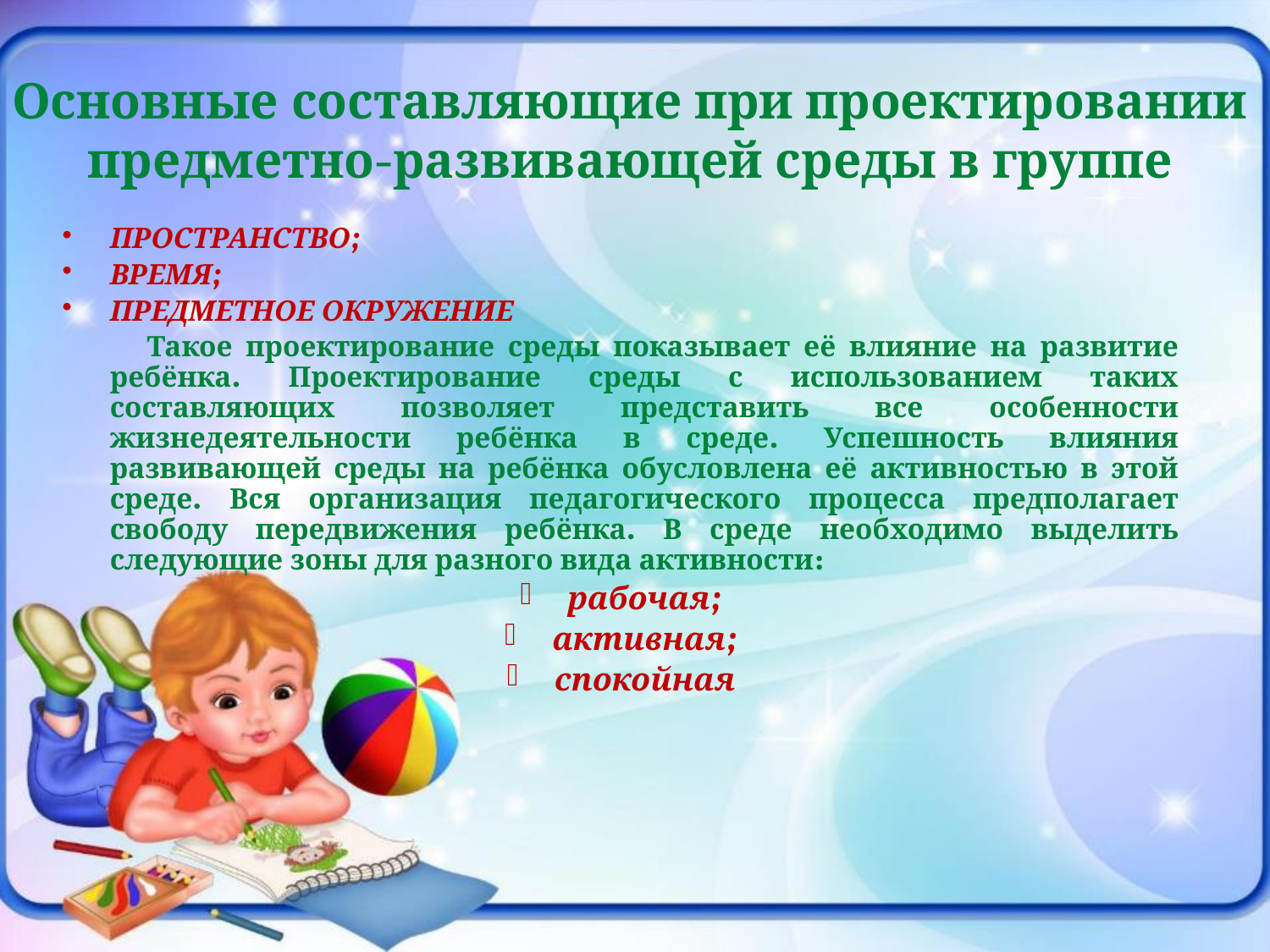

# Основные составляющие при проектировании предметно-развивающей среды в группе
ПРОСТРАНСТВО;
ВРЕМЯ;
ПРЕДМЕТНОЕ ОКРУЖЕНИЕ
      	Такое проектирование среды показывает её влияние на развитие ребёнка. Проектирование среды с использованием таких составляющих позволяет представить все особенности жизнедеятельности ребёнка в среде. Успешность влияния развивающей среды на ребёнка обусловлена её активностью в этой среде. Вся организация педагогического процесса предполагает свободу передвижения ребёнка. В среде необходимо выделить следующие зоны для разного вида активности:
рабочая;
активная;
спокойная